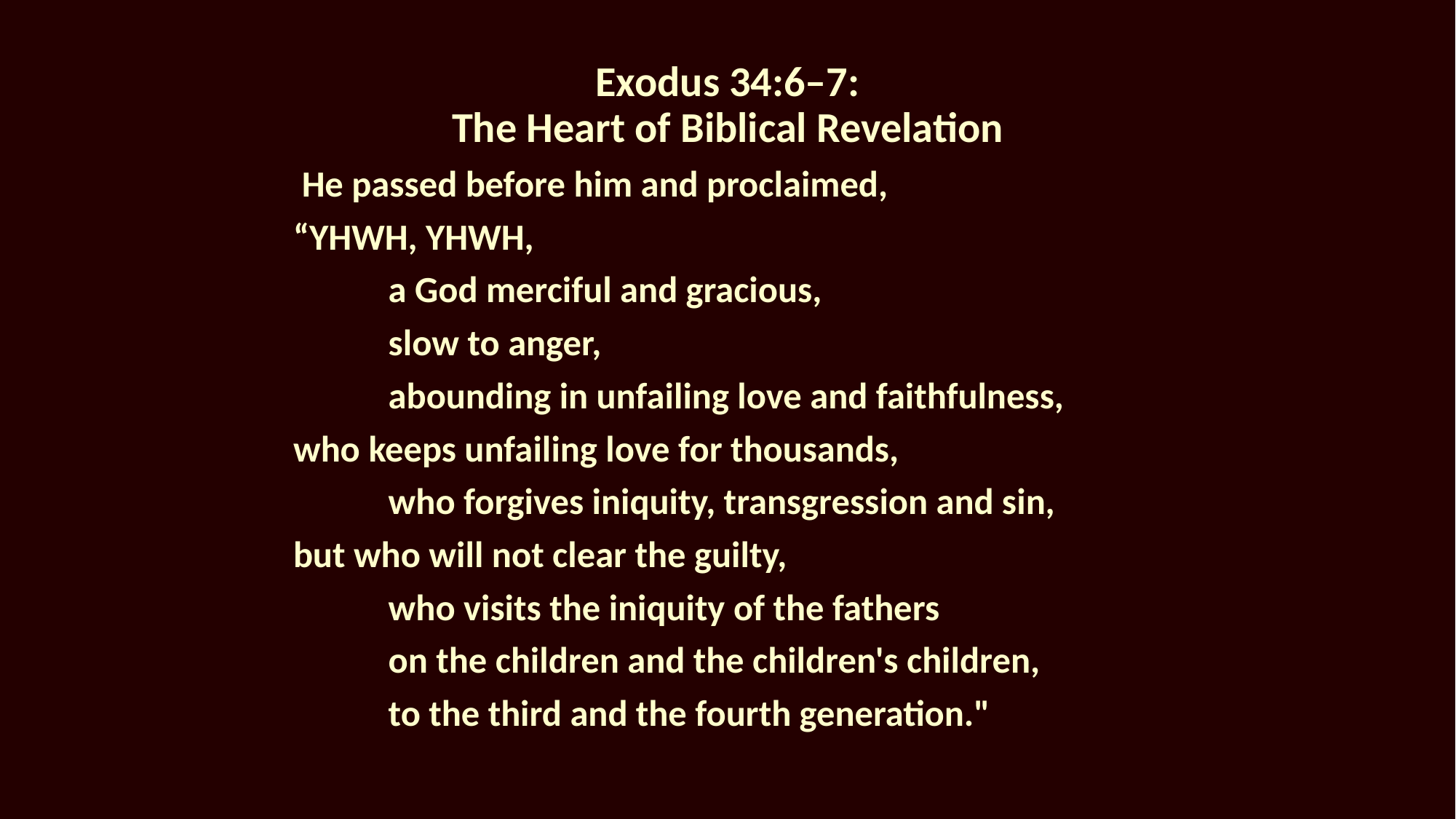

# Exodus 34:6–7: The Heart of Biblical Revelation
 He passed before him and proclaimed,
“YHWH, YHWH,
	a God merciful and gracious,
	slow to anger,
	abounding in unfailing love and faithfulness,
who keeps unfailing love for thousands,
	who forgives iniquity, transgression and sin,
but who will not clear the guilty,
	who visits the iniquity of the fathers
		on the children and the children's children,
		to the third and the fourth generation."